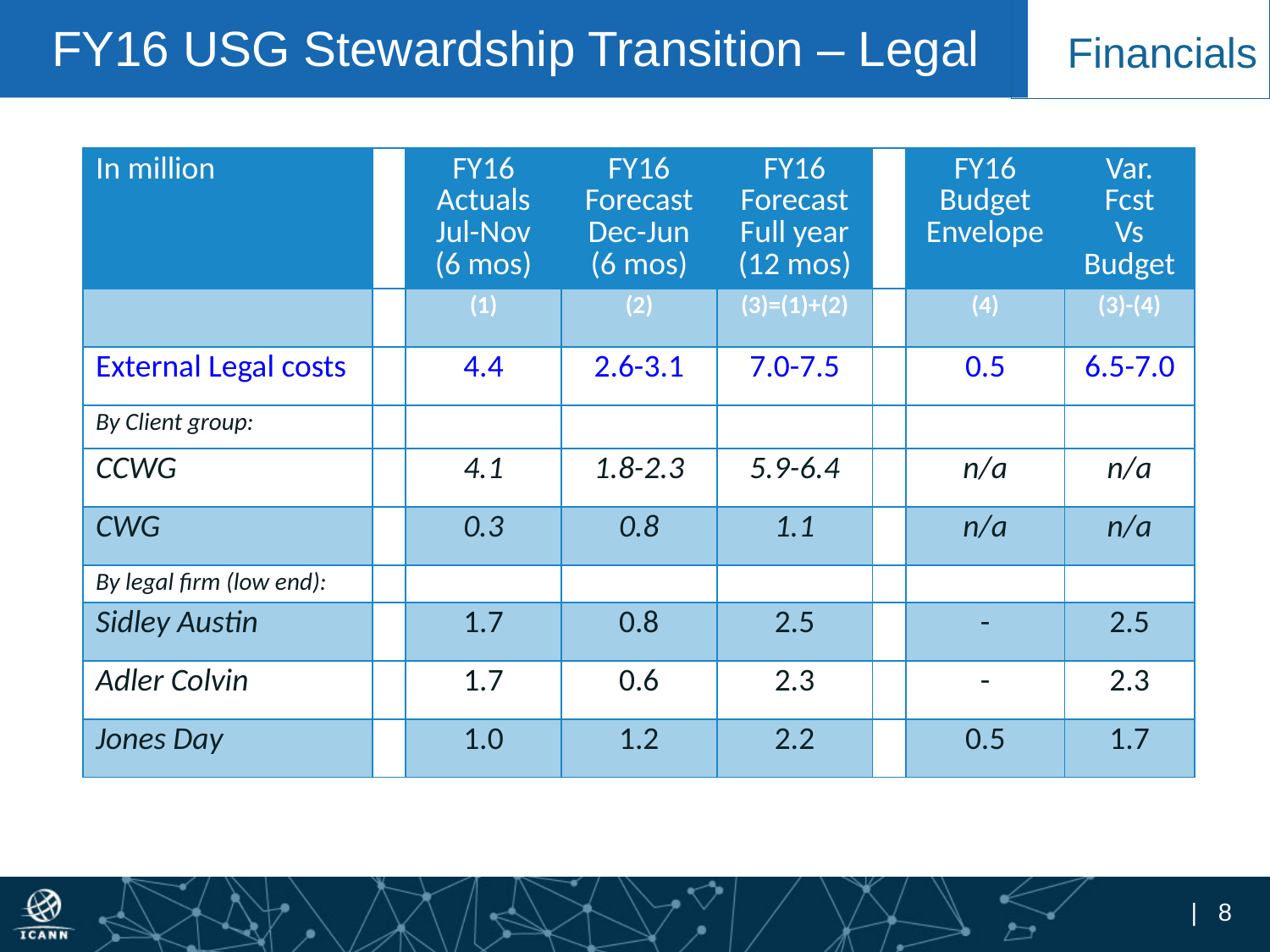

# FY16 USG Stewardship Transition – Legal costs
Financials
| In million |  | FY16 Actuals Jul-Nov (6 mos) | FY16 Forecast Dec-Jun (6 mos) | FY16 Forecast Full year (12 mos) |  | FY16 Budget Envelope | Var. Fcst Vs Budget |
| --- | --- | --- | --- | --- | --- | --- | --- |
|  |  | (1) | (2) | (3)=(1)+(2) |  | (4) | (3)-(4) |
| External Legal costs |  | 4.4 | 2.6-3.1 | 7.0-7.5 |  | 0.5 | 6.5-7.0 |
| By Client group: |  |  |  |  |  |  |  |
| CCWG |  | 4.1 | 1.8-2.3 | 5.9-6.4 |  | n/a | n/a |
| CWG |  | 0.3 | 0.8 | 1.1 |  | n/a | n/a |
| By legal firm (low end): |  |  |  |  |  |  |  |
| Sidley Austin |  | 1.7 | 0.8 | 2.5 |  | - | 2.5 |
| Adler Colvin |  | 1.7 | 0.6 | 2.3 |  | - | 2.3 |
| Jones Day |  | 1.0 | 1.2 | 2.2 |  | 0.5 | 1.7 |